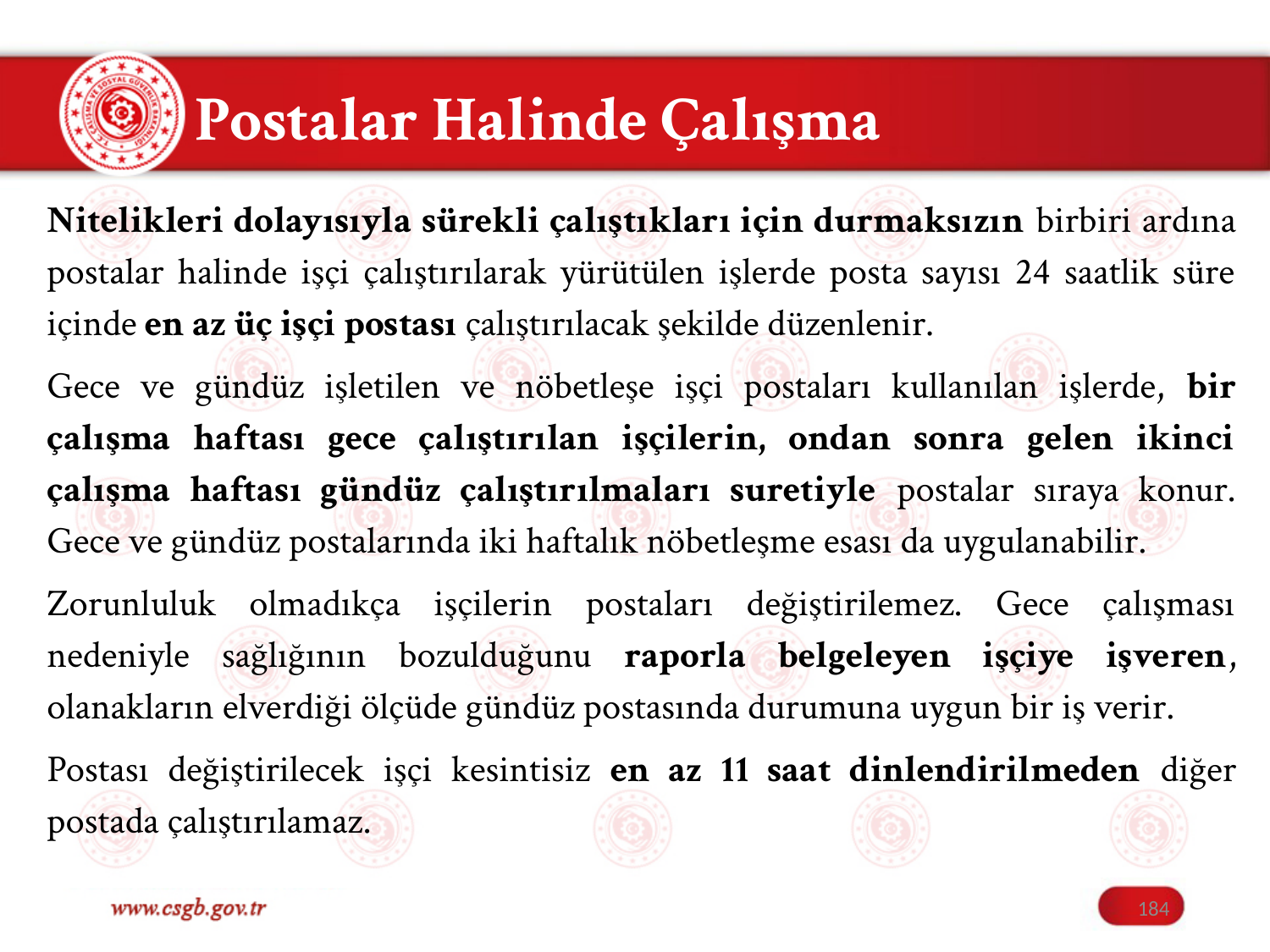

# Postalar Halinde Çalışma
Nitelikleri dolayısıyla sürekli çalıştıkları için durmaksızın birbiri ardına postalar halinde işçi çalıştırılarak yürütülen işlerde posta sayısı 24 saatlik süre içinde en az üç işçi postası çalıştırılacak şekilde düzenlenir.
Gece ve gündüz işletilen ve nöbetleşe işçi postaları kullanılan işlerde, bir çalışma haftası gece çalıştırılan işçilerin, ondan sonra gelen ikinci çalışma haftası gündüz çalıştırılmaları suretiyle postalar sıraya konur. Gece ve gündüz postalarında iki haftalık nöbetleşme esası da uygulanabilir.
Zorunluluk olmadıkça işçilerin postaları değiştirilemez. Gece çalışması nedeniyle sağlığının bozulduğunu raporla belgeleyen işçiye işveren, olanakların elverdiği ölçüde gündüz postasında durumuna uygun bir iş verir.
Postası değiştirilecek işçi kesintisiz en az 11 saat dinlendirilmeden diğer postada çalıştırılamaz.

184